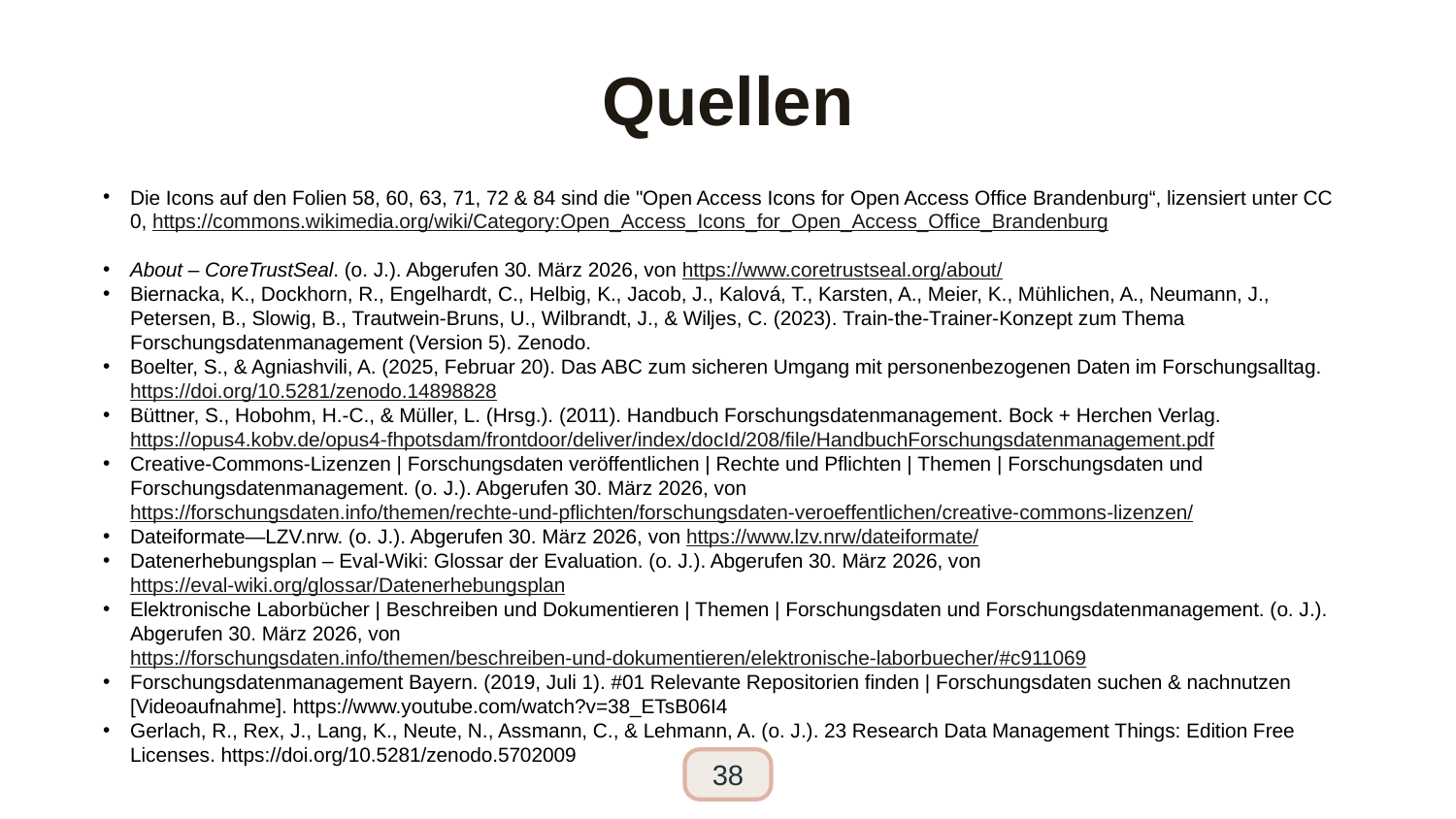

# Quellen

Die Icons auf den Folien 58, 60, 63, 71, 72 & 84 sind die "Open Access Icons for Open Access Office Brandenburg“, lizensiert unter CC 0, https://commons.wikimedia.org/wiki/Category:Open_Access_Icons_for_Open_Access_Office_Brandenburg

About – CoreTrustSeal. (o. J.). Abgerufen 30. März 2026, von https://www.coretrustseal.org/about/
Biernacka, K., Dockhorn, R., Engelhardt, C., Helbig, K., Jacob, J., Kalová, T., Karsten, A., Meier, K., Mühlichen, A., Neumann, J., Petersen, B., Slowig, B., Trautwein-Bruns, U., Wilbrandt, J., & Wiljes, C. (2023). Train-the-Trainer-Konzept zum Thema Forschungsdatenmanagement (Version 5). Zenodo.
Boelter, S., & Agniashvili, A. (2025, Februar 20). Das ABC zum sicheren Umgang mit personenbezogenen Daten im Forschungsalltag. https://doi.org/10.5281/zenodo.14898828
Büttner, S., Hobohm, H.-C., & Müller, L. (Hrsg.). (2011). Handbuch Forschungsdatenmanagement. Bock + Herchen Verlag. https://opus4.kobv.de/opus4-fhpotsdam/frontdoor/deliver/index/docId/208/file/HandbuchForschungsdatenmanagement.pdf
Creative-Commons-Lizenzen | Forschungsdaten veröffentlichen | Rechte und Pflichten | Themen | Forschungsdaten und Forschungsdatenmanagement. (o. J.). Abgerufen 30. März 2026, von https://forschungsdaten.info/themen/rechte-und-pflichten/forschungsdaten-veroeffentlichen/creative-commons-lizenzen/
Dateiformate—LZV.nrw. (o. J.). Abgerufen 30. März 2026, von https://www.lzv.nrw/dateiformate/
Datenerhebungsplan – Eval-Wiki: Glossar der Evaluation. (o. J.). Abgerufen 30. März 2026, von https://eval-wiki.org/glossar/Datenerhebungsplan
Elektronische Laborbücher | Beschreiben und Dokumentieren | Themen | Forschungsdaten und Forschungsdatenmanagement. (o. J.). Abgerufen 30. März 2026, von https://forschungsdaten.info/themen/beschreiben-und-dokumentieren/elektronische-laborbuecher/#c911069
Forschungsdatenmanagement Bayern. (2019, Juli 1). #01 Relevante Repositorien finden | Forschungsdaten suchen & nachnutzen [Videoaufnahme]. https://www.youtube.com/watch?v=38_ETsB06I4
Gerlach, R., Rex, J., Lang, K., Neute, N., Assmann, C., & Lehmann, A. (o. J.). 23 Research Data Management Things: Edition Free Licenses. https://doi.org/10.5281/zenodo.5702009